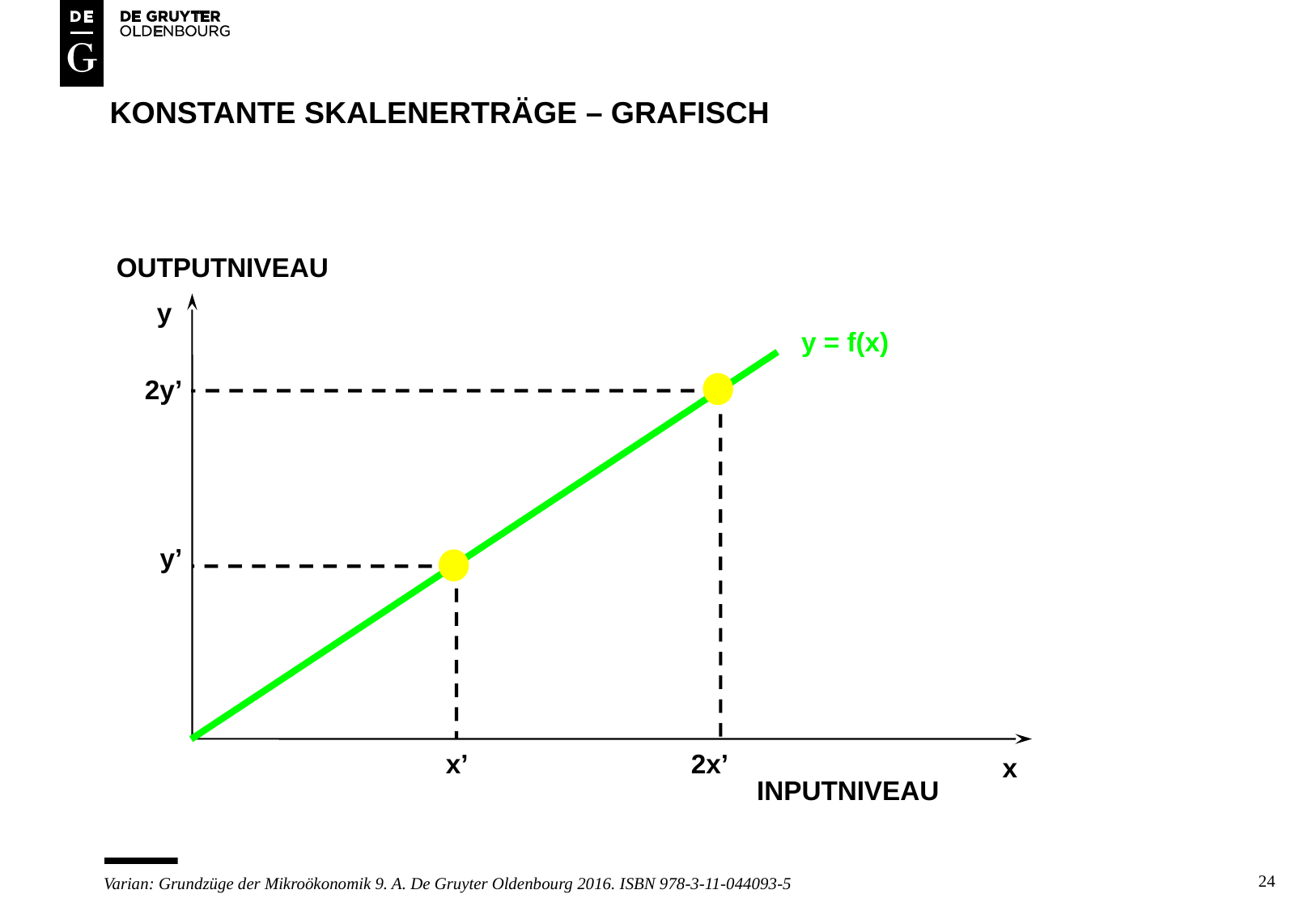

# Konstante skalenerträge – GRAFISCH

OUTPUTNIVEAU
y

y = f(x)

2y’

y’

x’
2x’
x
INPUTNIVEAU
24
Varian: Grundzüge der Mikroökonomik 9. A. De Gruyter Oldenbourg 2016. ISBN 978-3-11-044093-5